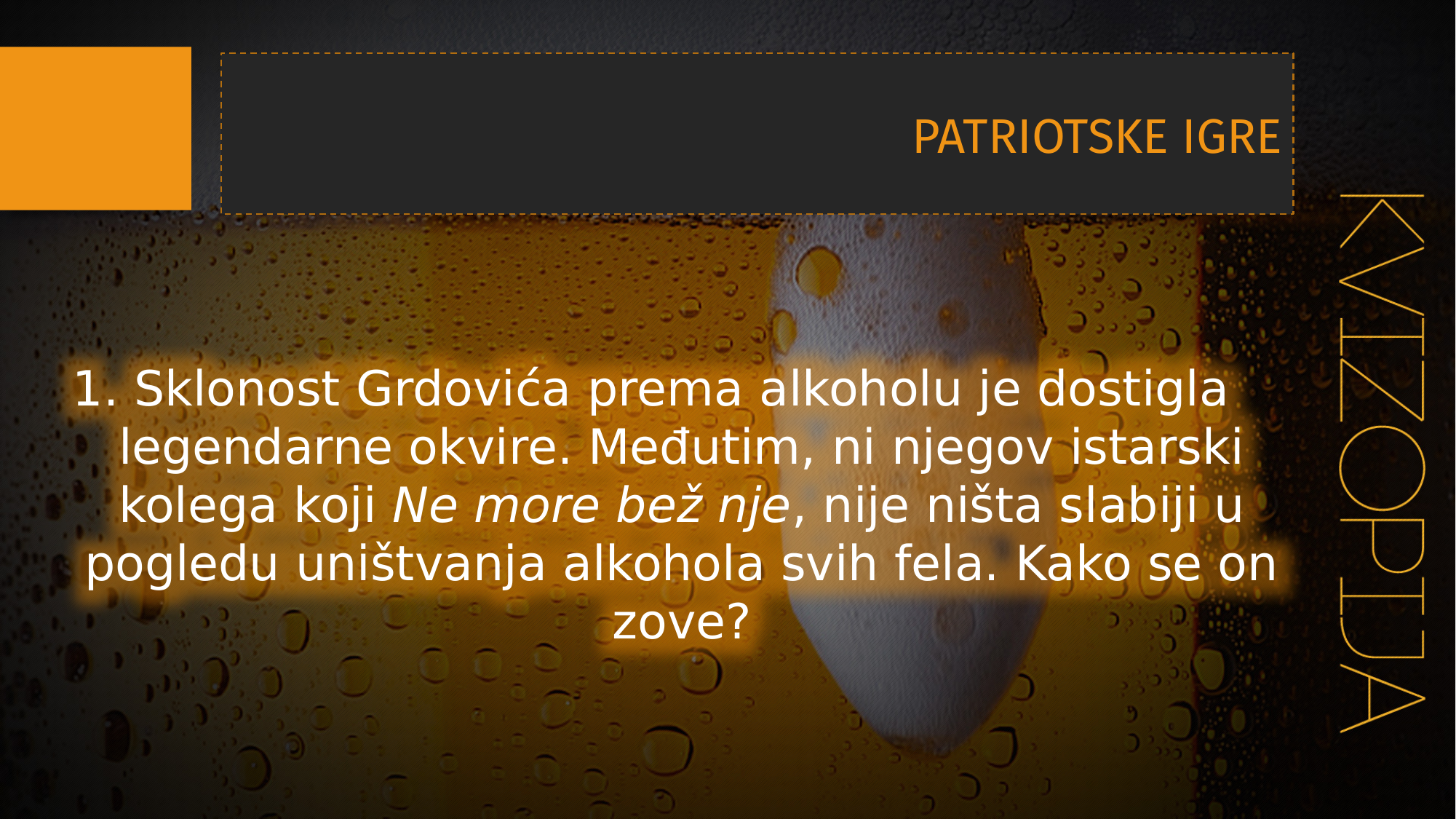

PATRIOTSKE IGRE

Sklonost Grdovića prema alkoholu je dostigla legendarne okvire. Međutim, ni njegov istarski kolega koji Ne more bež nje, nije ništa slabiji u pogledu uništvanja alkohola svih fela. Kako se on zove?